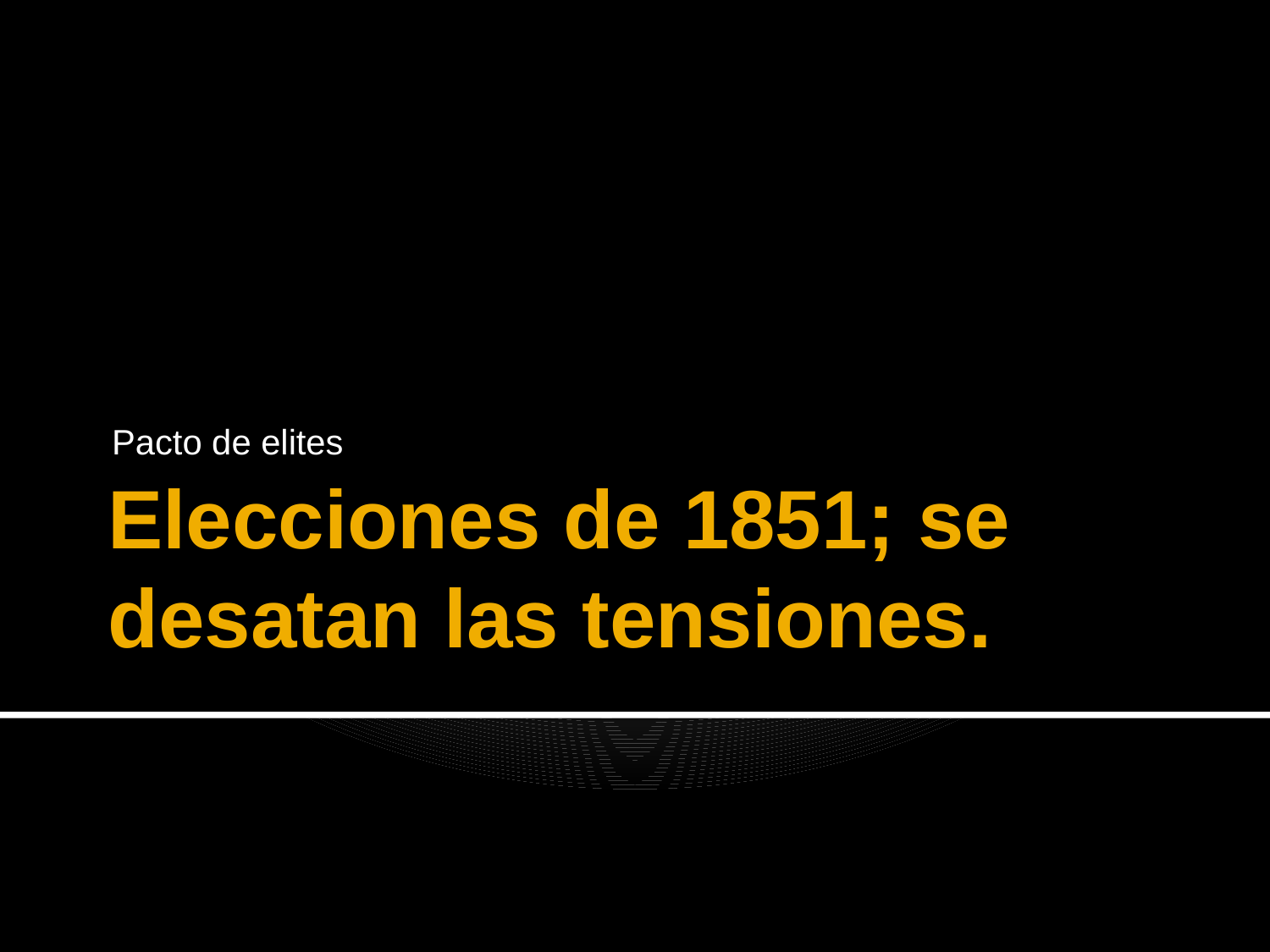

Pacto de elites
# Elecciones de 1851; se desatan las tensiones.